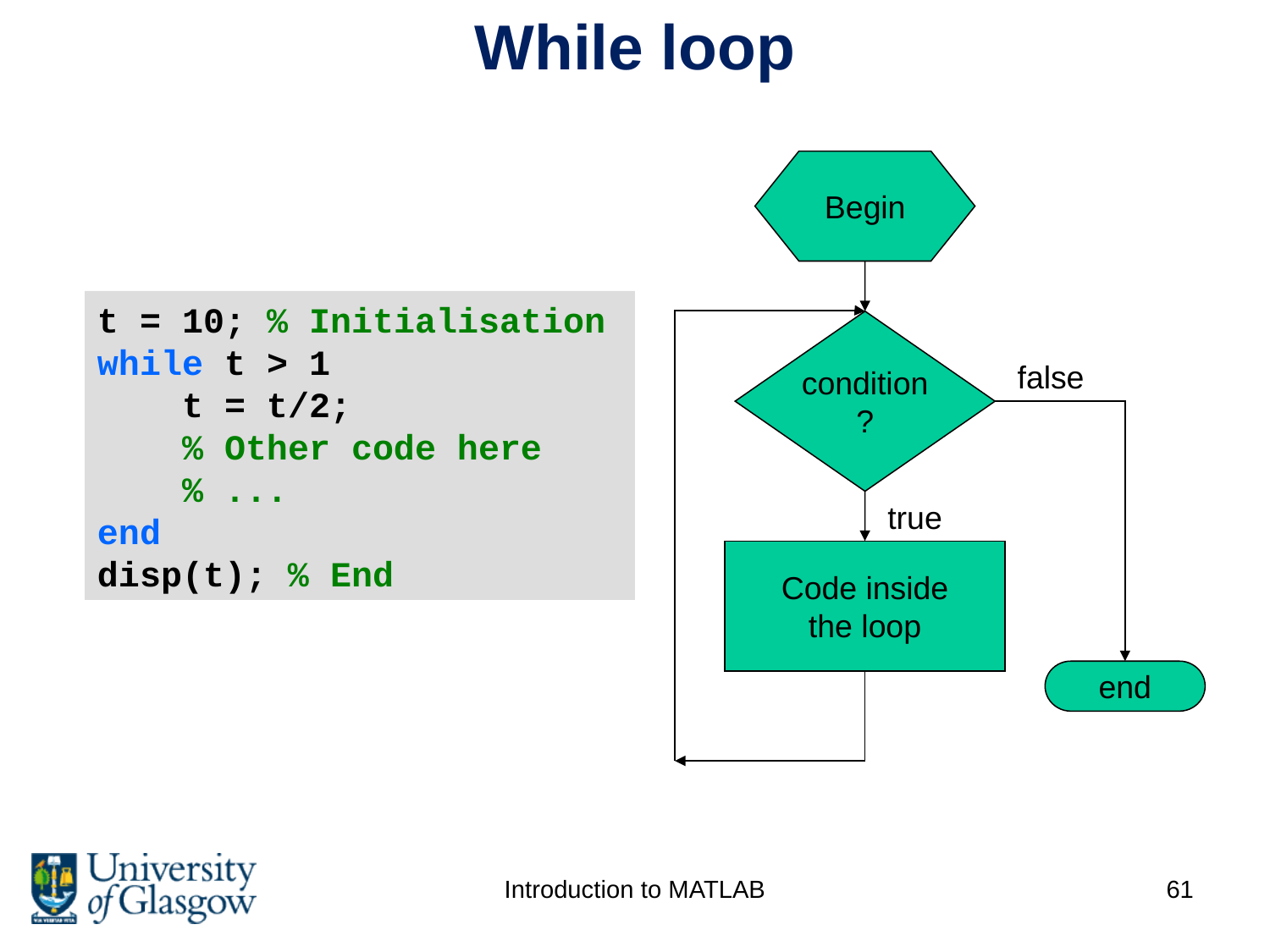

# While loop
Begin
t = 10; % Initialisation
while t > 1
    t = t/2;
    % Other code here
    % ...
end
disp(t); % End
condition
?
false
true
Code inside
the loop
end
Introduction to MATLAB
61